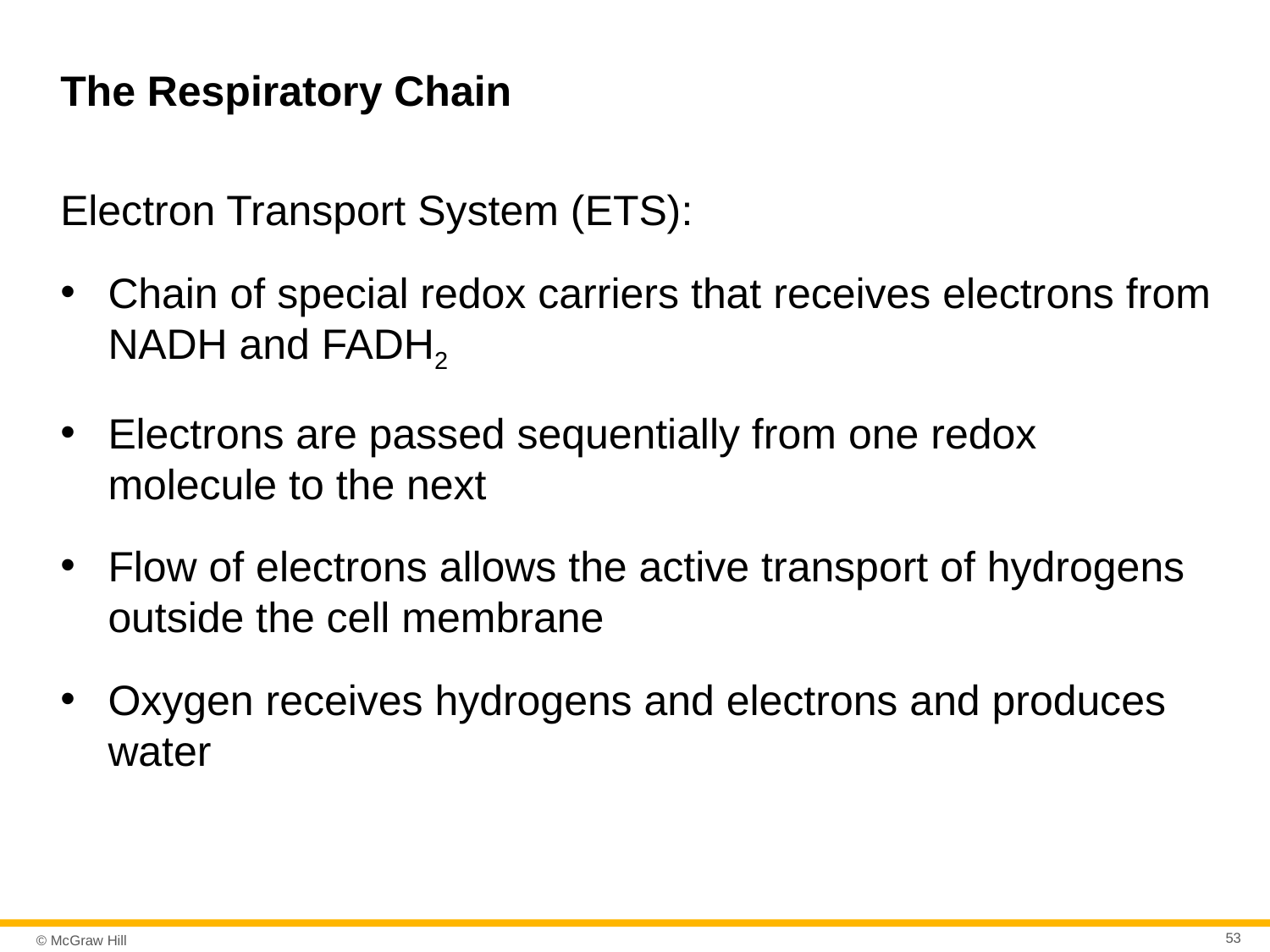

# The Respiratory Chain
Electron Transport System (ETS):
Chain of special redox carriers that receives electrons from NADH and FADH2
Electrons are passed sequentially from one redox molecule to the next
Flow of electrons allows the active transport of hydrogens outside the cell membrane
Oxygen receives hydrogens and electrons and produces water